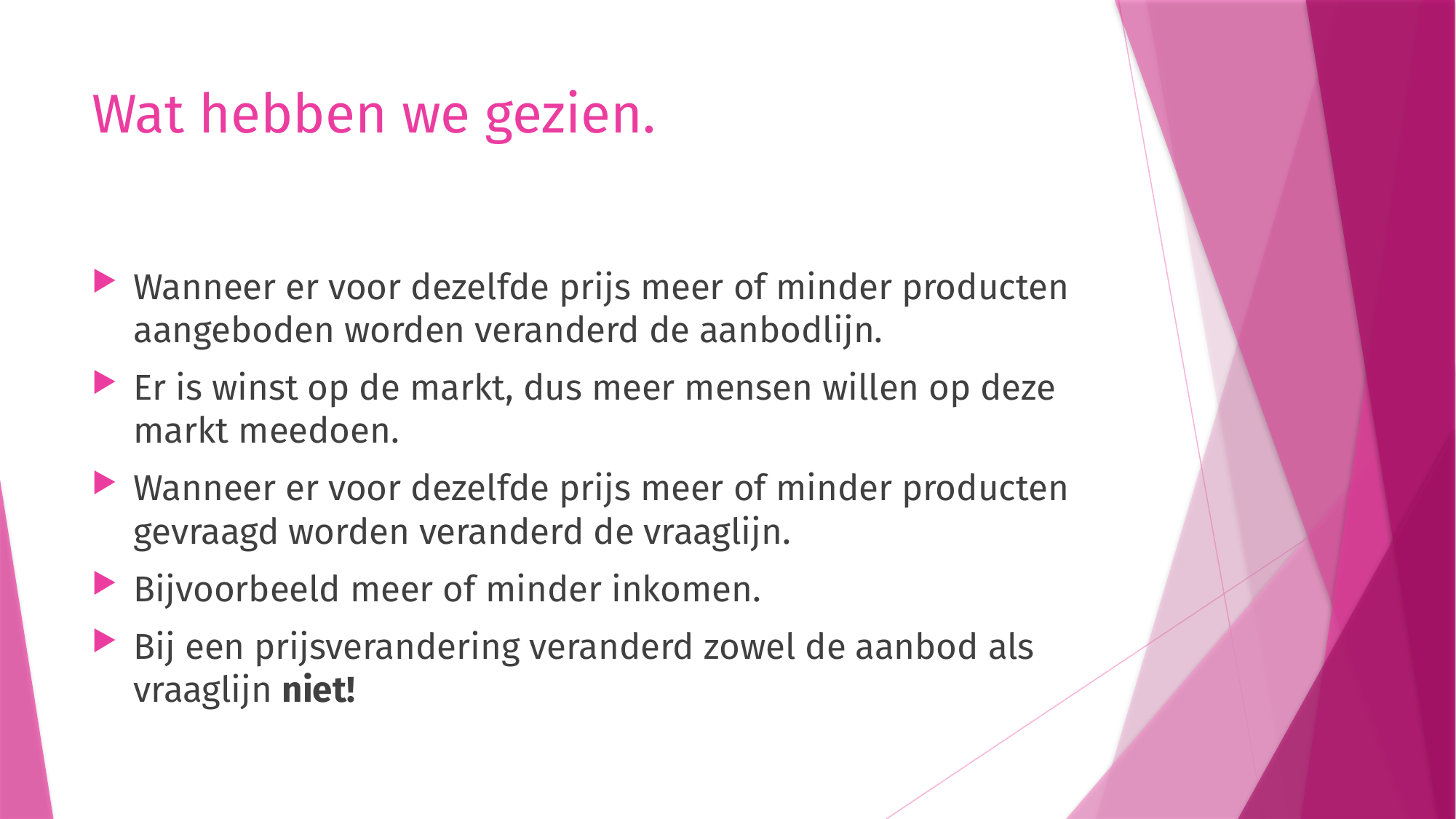

# Wat hebben we gezien.
Wanneer er voor dezelfde prijs meer of minder producten aangeboden worden veranderd de aanbodlijn.
Er is winst op de markt, dus meer mensen willen op deze markt meedoen.
Wanneer er voor dezelfde prijs meer of minder producten gevraagd worden veranderd de vraaglijn.
Bijvoorbeeld meer of minder inkomen.
Bij een prijsverandering veranderd zowel de aanbod als vraaglijn niet!